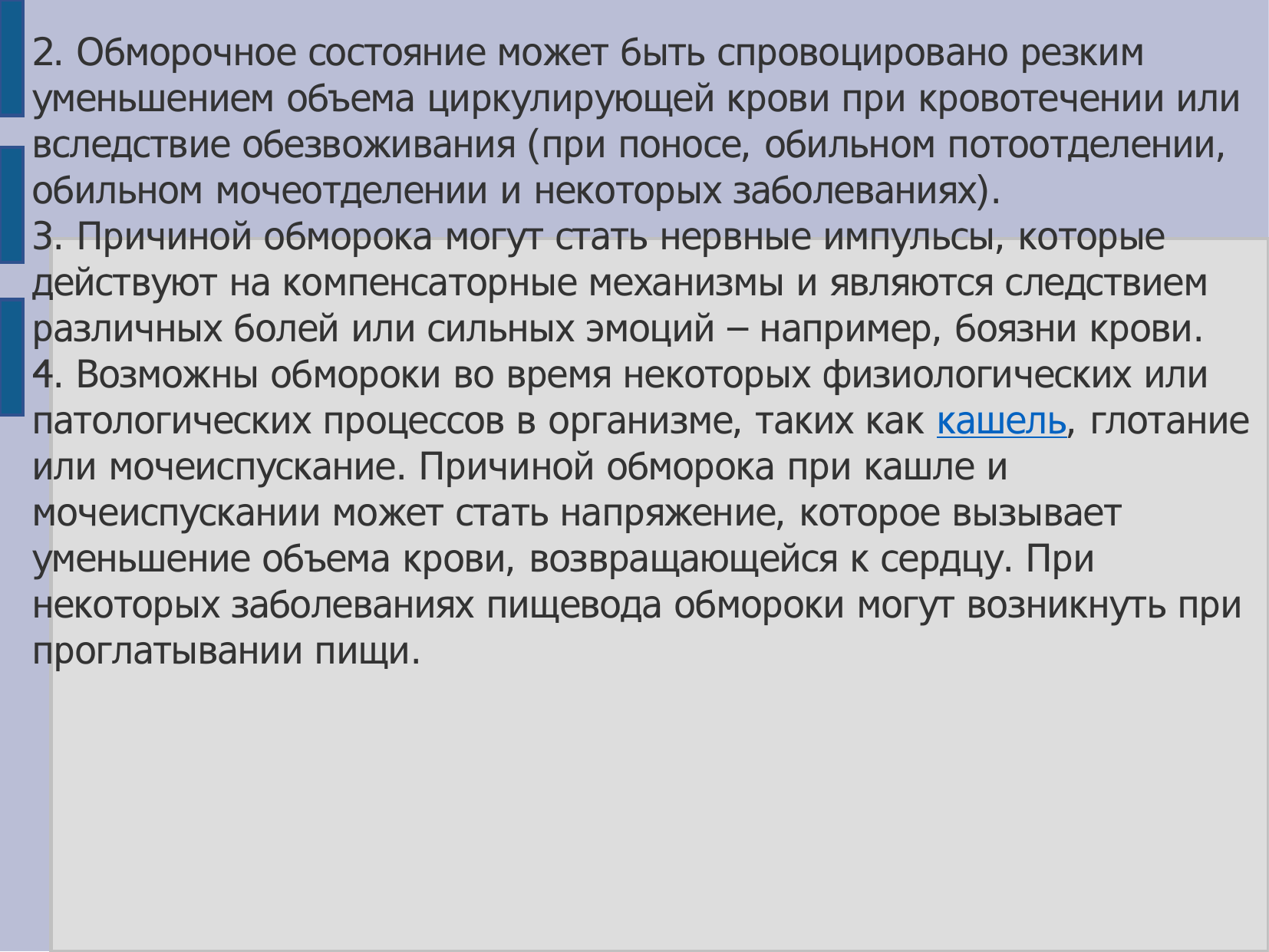

2. Обморочное состояние может быть спровоцировано резким уменьшением объема циркулирующей крови при кровотечении или вследствие обезвоживания (при поносе, обильном потоотделении, обильном мочеотделении и некоторых заболеваниях).
3. Причиной обморока могут стать нервные импульсы, которые действуют на компенсаторные механизмы и являются следствием различных болей или сильных эмоций – например, боязни крови.
4. Возможны обмороки во время некоторых физиологических или патологических процессов в организме, таких как кашель, глотание или мочеиспускание. Причиной обморока при кашле и мочеиспускании может стать напряжение, которое вызывает уменьшение объема крови, возвращающейся к сердцу. При некоторых заболеваниях пищевода обмороки могут возникнуть при проглатывании пищи.